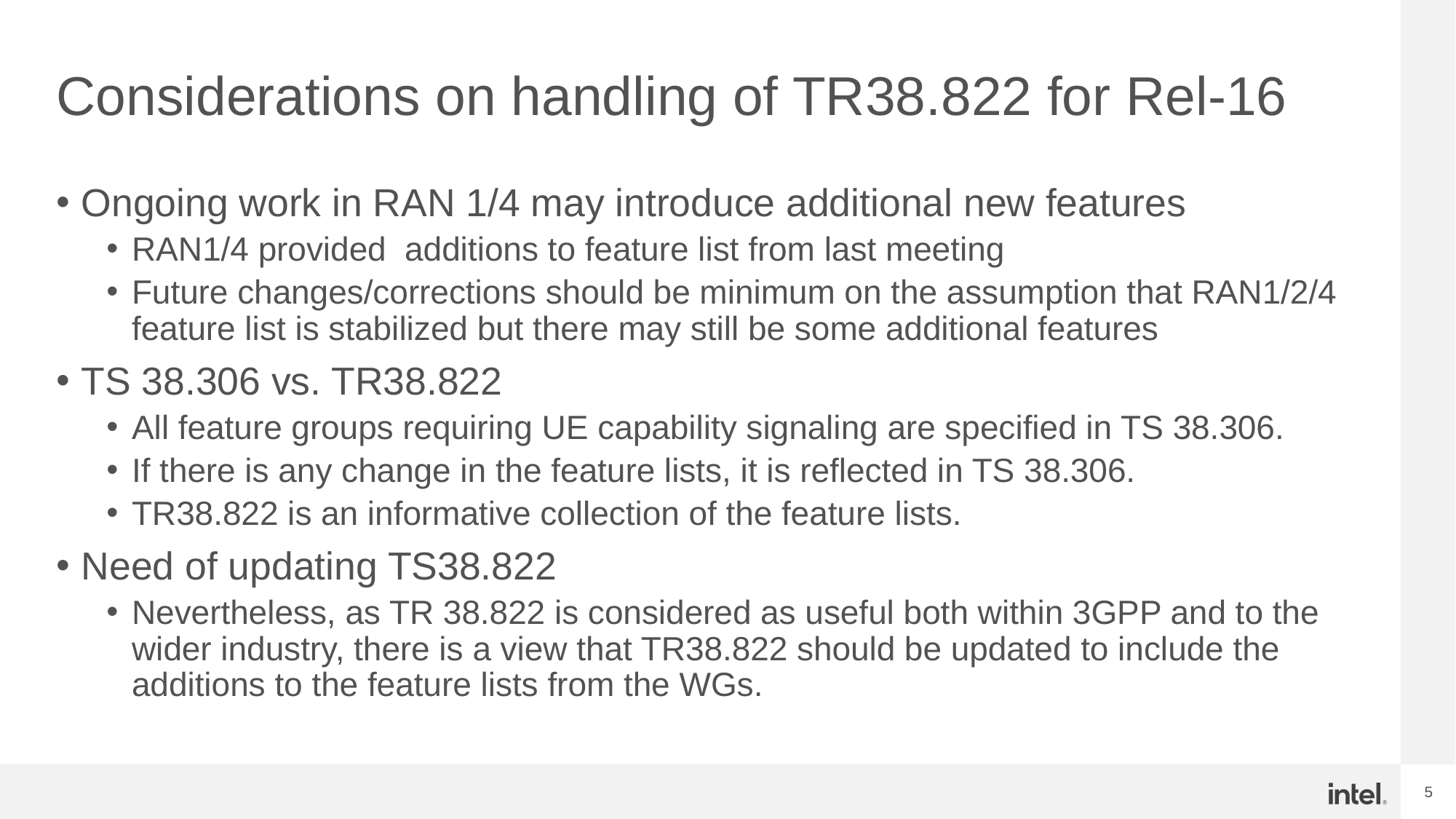

# Considerations on handling of TR38.822 for Rel-16
Ongoing work in RAN 1/4 may introduce additional new features
RAN1/4 provided  additions to feature list from last meeting
Future changes/corrections should be minimum on the assumption that RAN1/2/4 feature list is stabilized but there may still be some additional features
TS 38.306 vs. TR38.822
All feature groups requiring UE capability signaling are specified in TS 38.306.
If there is any change in the feature lists, it is reflected in TS 38.306.
TR38.822 is an informative collection of the feature lists.
Need of updating TS38.822
Nevertheless, as TR 38.822 is considered as useful both within 3GPP and to the wider industry, there is a view that TR38.822 should be updated to include the additions to the feature lists from the WGs.